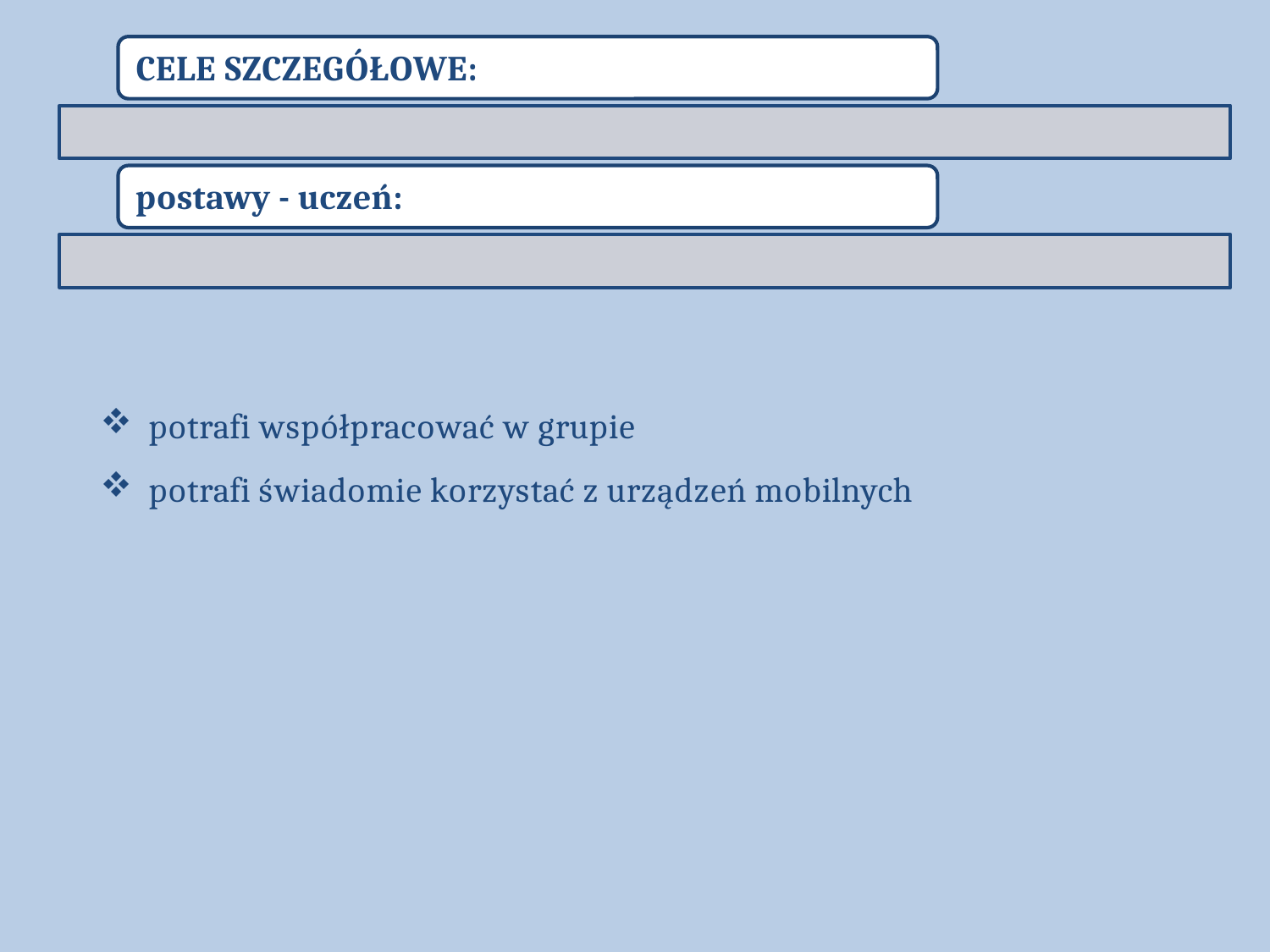

CELE SZCZEGÓŁOWE:
postawy - uczeń:
  potrafi współpracować w grupie
  potrafi świadomie korzystać z urządzeń mobilnych